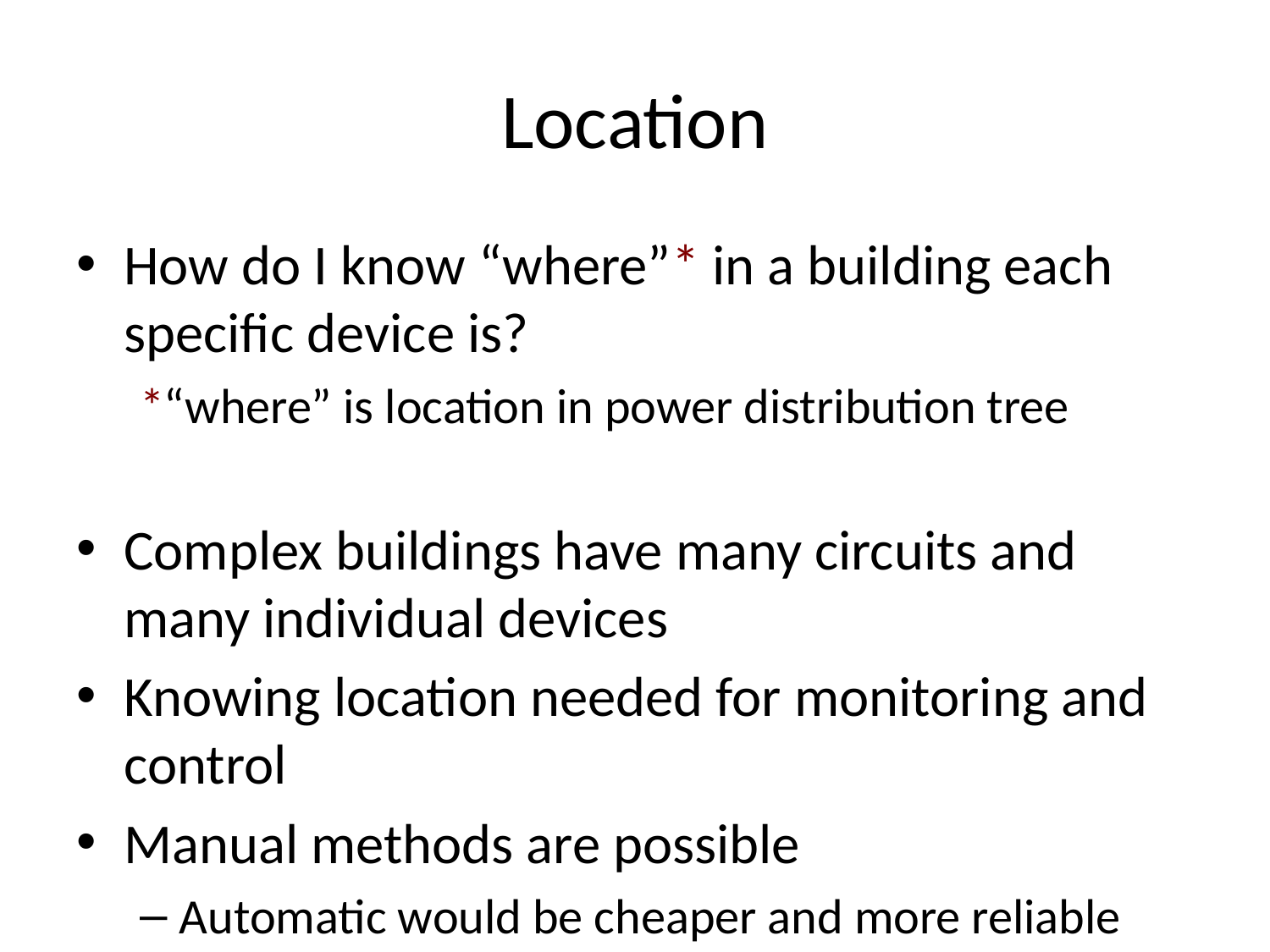

# Location
How do I know “where”* in a building each specific device is?
*“where” is location in power distribution tree

Complex buildings have many circuits and many individual devices
Knowing location needed for monitoring and control
Manual methods are possible
Automatic would be cheaper and more reliable